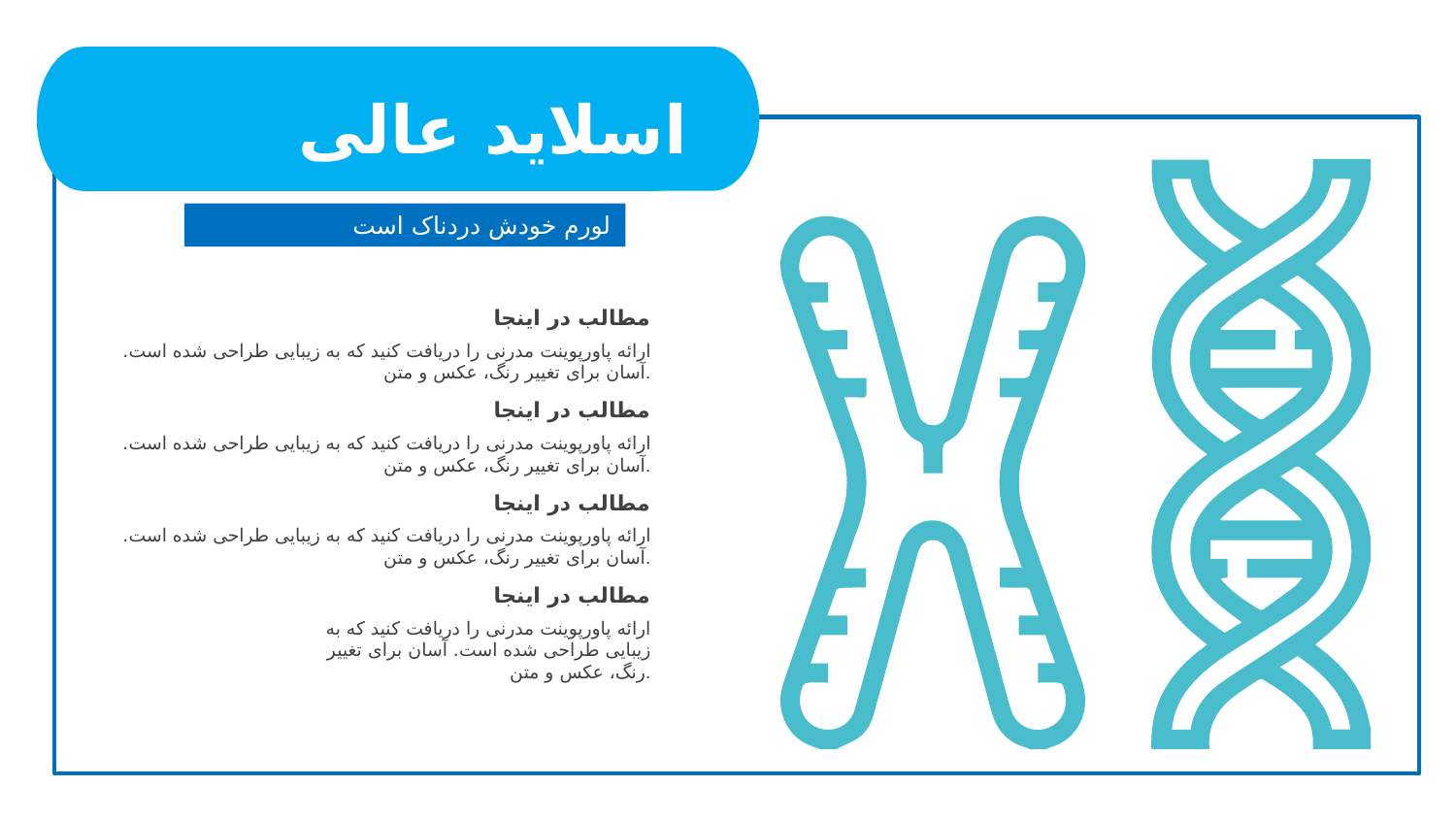

اسلاید عالی
Power Point Presentation

لورم خودش دردناک است
مطالب در اینجا
ارائه پاورپوینت مدرنی را دریافت کنید که به زیبایی طراحی شده است. آسان برای تغییر رنگ، عکس و متن.
مطالب در اینجا
ارائه پاورپوینت مدرنی را دریافت کنید که به زیبایی طراحی شده است. آسان برای تغییر رنگ، عکس و متن.
مطالب در اینجا
ارائه پاورپوینت مدرنی را دریافت کنید که به زیبایی طراحی شده است. آسان برای تغییر رنگ، عکس و متن.
مطالب در اینجا
ارائه پاورپوینت مدرنی را دریافت کنید که به زیبایی طراحی شده است. آسان برای تغییر رنگ، عکس و متن.